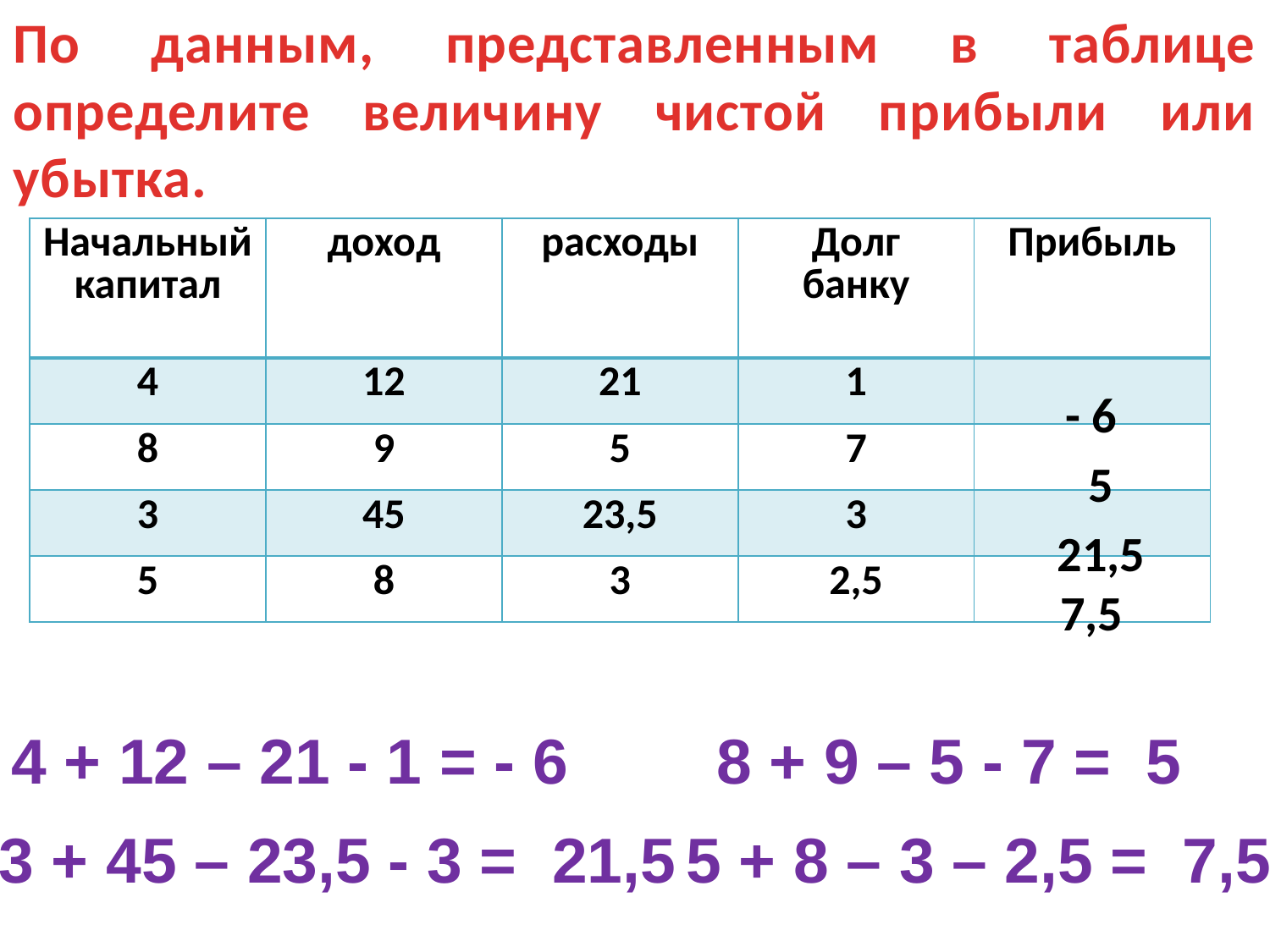

По данным, представленным в таблице определите величину чистой прибыли или убытка.
| Начальный капитал | доход | расходы | Долг банку | Прибыль |
| --- | --- | --- | --- | --- |
| 4 | 12 | 21 | 1 |  |
| 8 | 9 | 5 | 7 |  |
| 3 | 45 | 23,5 | 3 |  |
| 5 | 8 | 3 | 2,5 |  |
- 6
5
21,5
7,5
4 + 12 – 21 - 1 = - 6
8 + 9 – 5 - 7 =  5
3 + 45 – 23,5 - 3 =  21,5
5 + 8 – 3 – 2,5 =  7,5